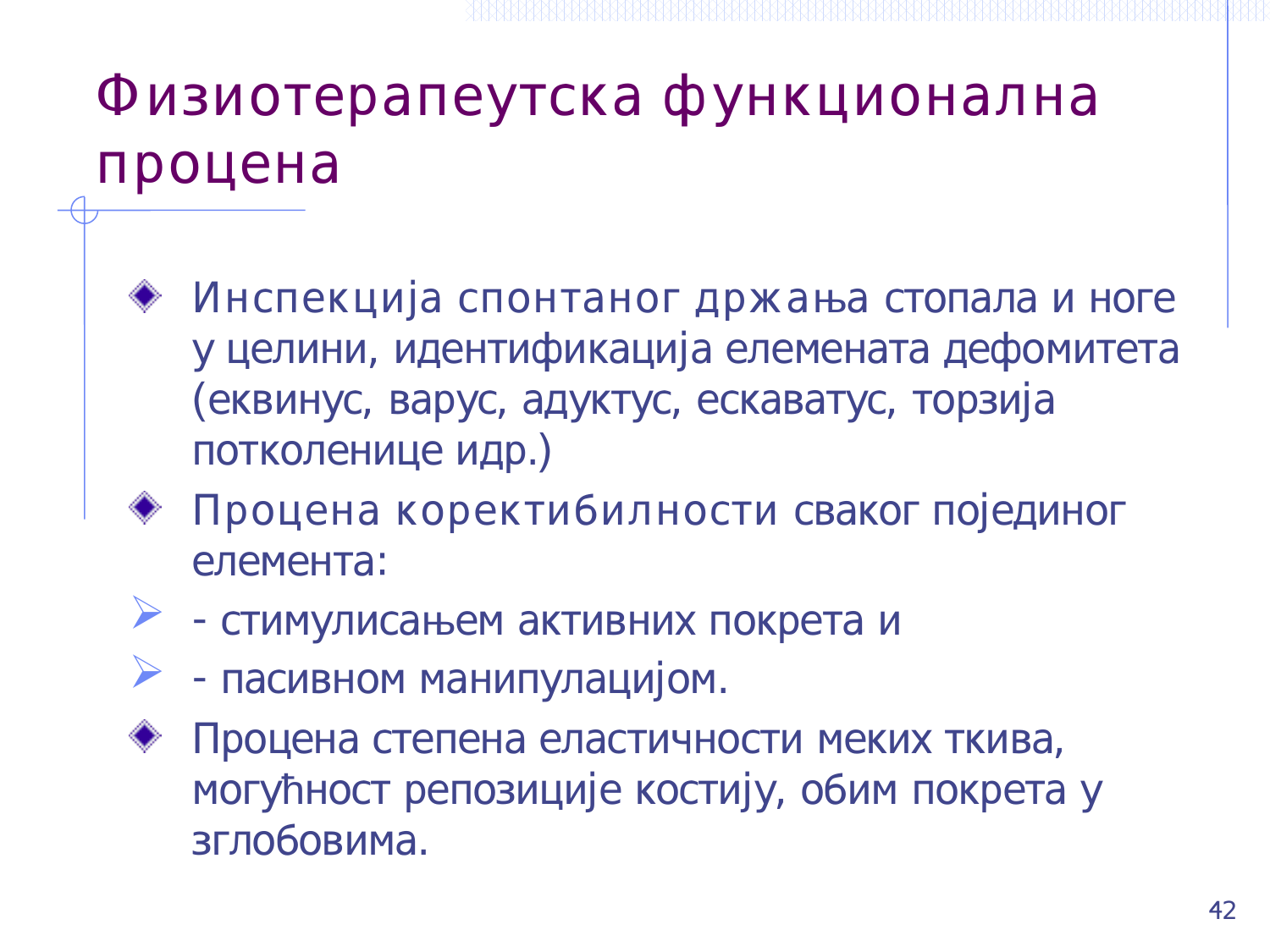

# Физиотерапеутска функционална процена
Инспекција спонтаног држања стопала и ноге у целини, идентификација елемената дефомитета (еквинус, варус, адуктус, ескаватус, торзија потколенице идр.)
Процена коректибилности сваког појединог елемента:
- стимулисањем активних покрета и
- пасивном манипулацијом.
Процена степена еластичности меких ткива, могућност репозиције костију, обим покрета у зглобовима.
42